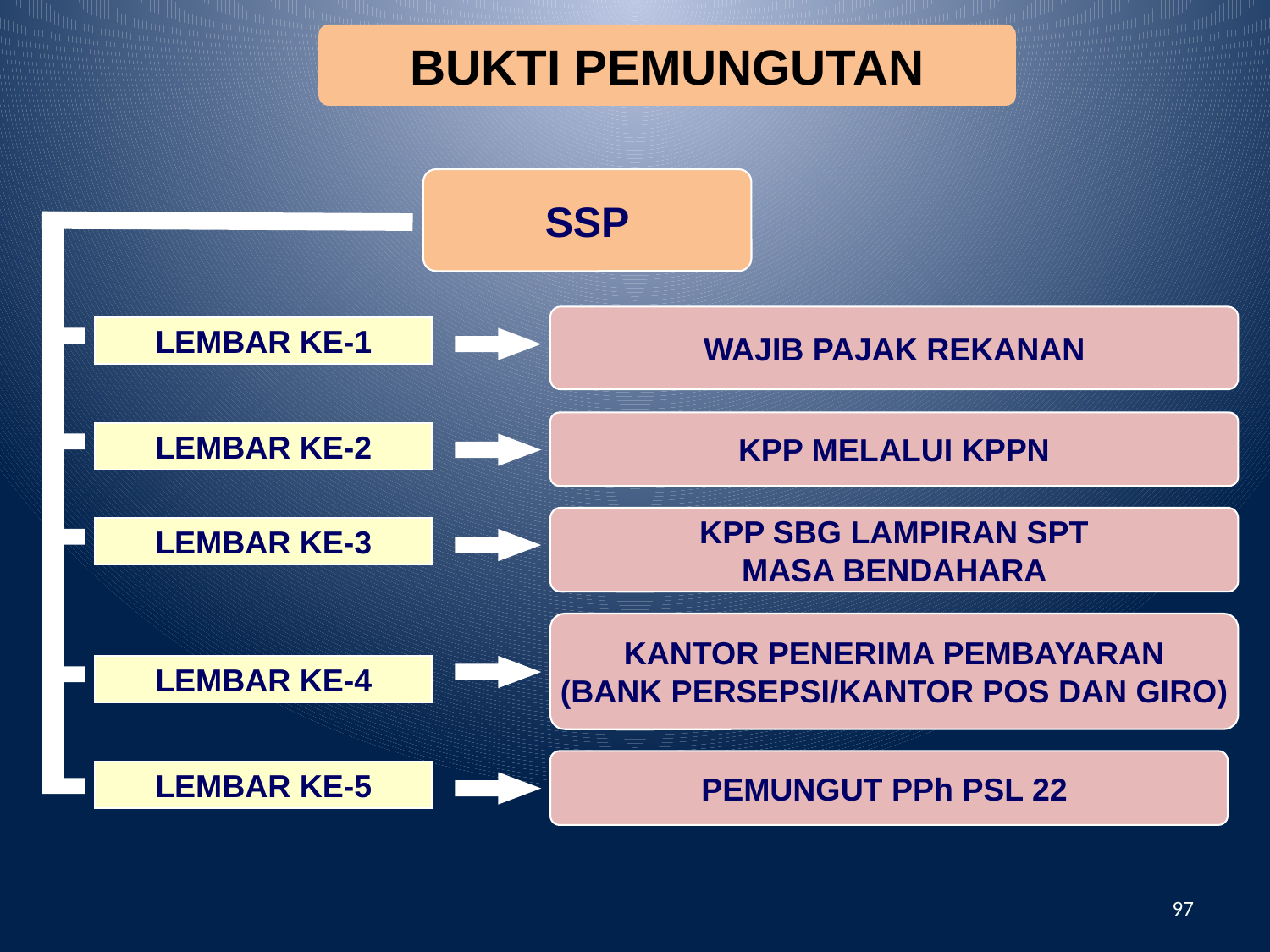

BUKTI PEMUNGUTAN
SSP

WAJIB PAJAK REKANAN
LEMBAR KE-1

KPP MELALUI KPPN
LEMBAR KE-2

KPP SBG LAMPIRAN SPT
MASA BENDAHARA
LEMBAR KE-3

KANTOR PENERIMA PEMBAYARAN
(BANK PERSEPSI/KANTOR POS DAN GIRO)
LEMBAR KE-4

PEMUNGUT PPh PSL 22
LEMBAR KE-5

97